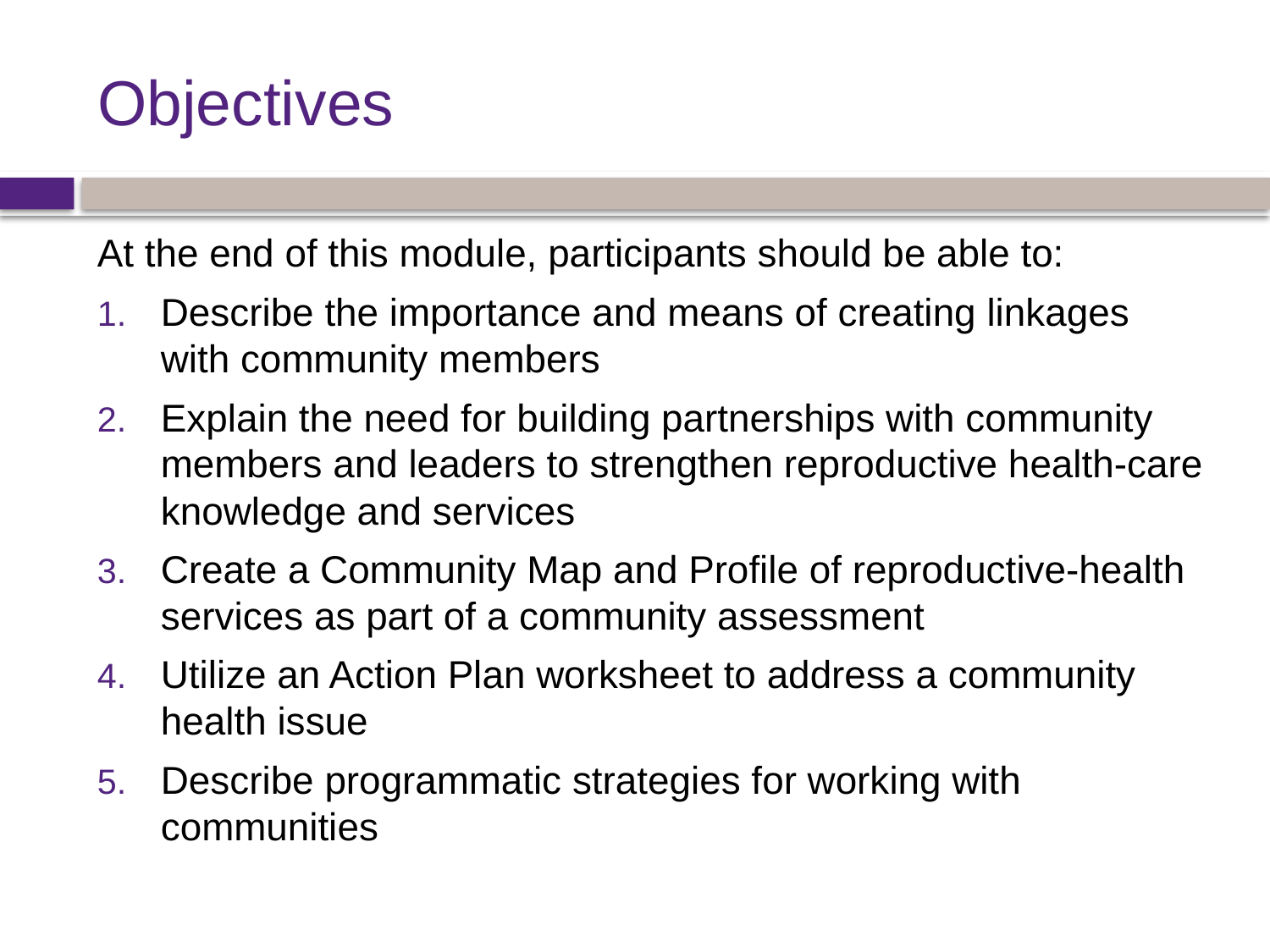

# Objectives
At the end of this module, participants should be able to:
Describe the importance and means of creating linkages with community members
Explain the need for building partnerships with community members and leaders to strengthen reproductive health-care knowledge and services
Create a Community Map and Profile of reproductive-health services as part of a community assessment
Utilize an Action Plan worksheet to address a community health issue
Describe programmatic strategies for working with communities